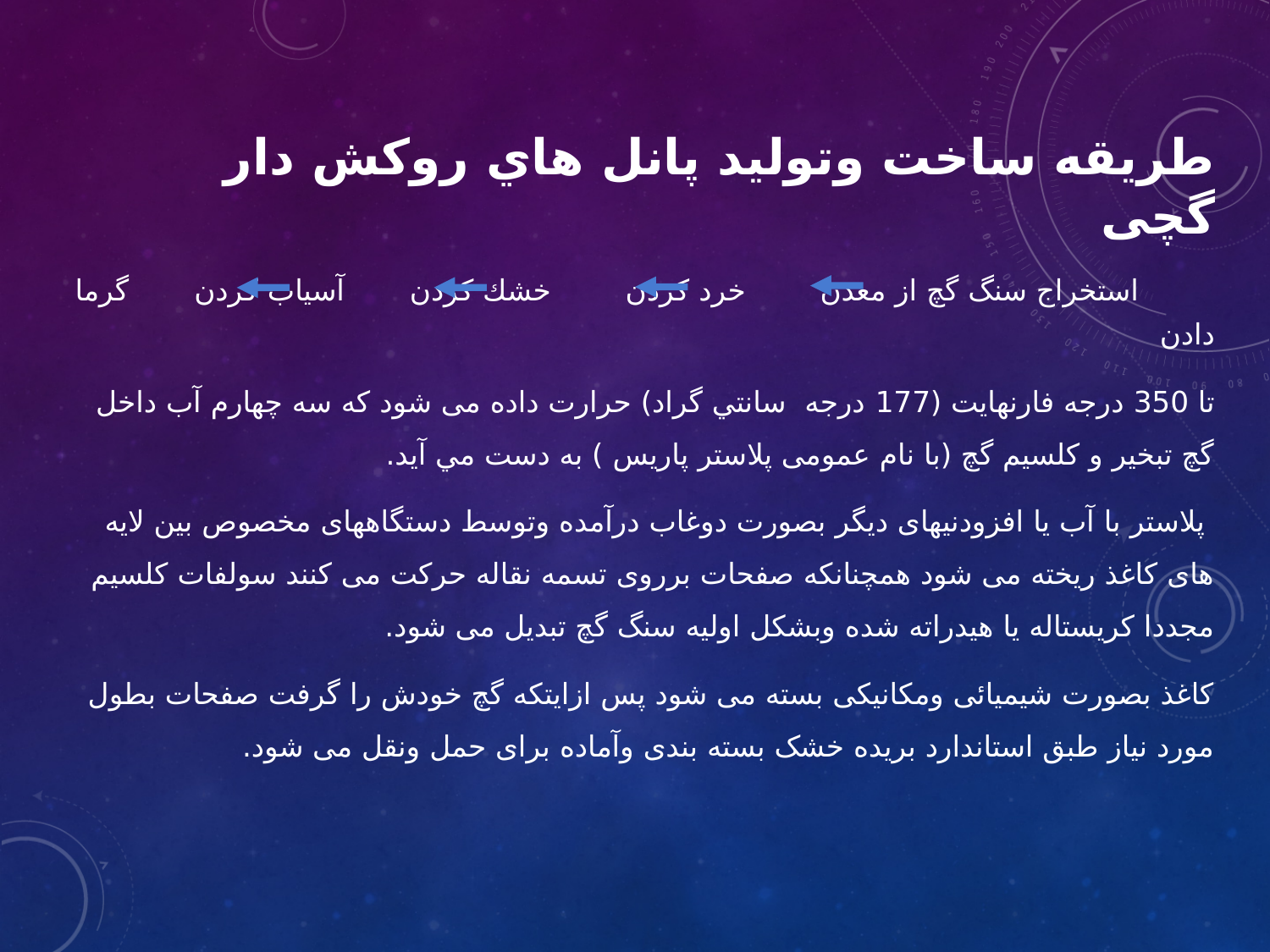

# طريقه ساخت وتولید پانل هاي روکش دار گچی
        استخراج سنگ گچ از معدن        خرد كردن        خشك كردن       آسياب كردن       گرما دادن
تا 350 درجه فارنهایت (177 درجه  سانتي گراد) حرارت داده می شود که سه چهارم آب داخل گچ تبخیر و کلسیم گچ (با نام عمومی پلاستر پاریس ) به دست مي آيد.
 پلاستر با آب یا افزودنیهای دیگر بصورت دوغاب درآمده وتوسط دستگاههای مخصوص بین لایه های کاغذ ریخته می شود همچنانکه صفحات برروی تسمه نقاله حرکت می کنند سولفات کلسیم مجددا کریستاله یا هیدراته شده وبشکل اولیه سنگ گچ تبدیل می شود.
کاغذ بصورت شیمیائی ومکانیکی بسته می شود پس ازایتکه گچ خودش را گرفت صفحات بطول مورد نیاز طبق استاندارد بریده خشک بسته بندی وآماده برای حمل ونقل می شود.